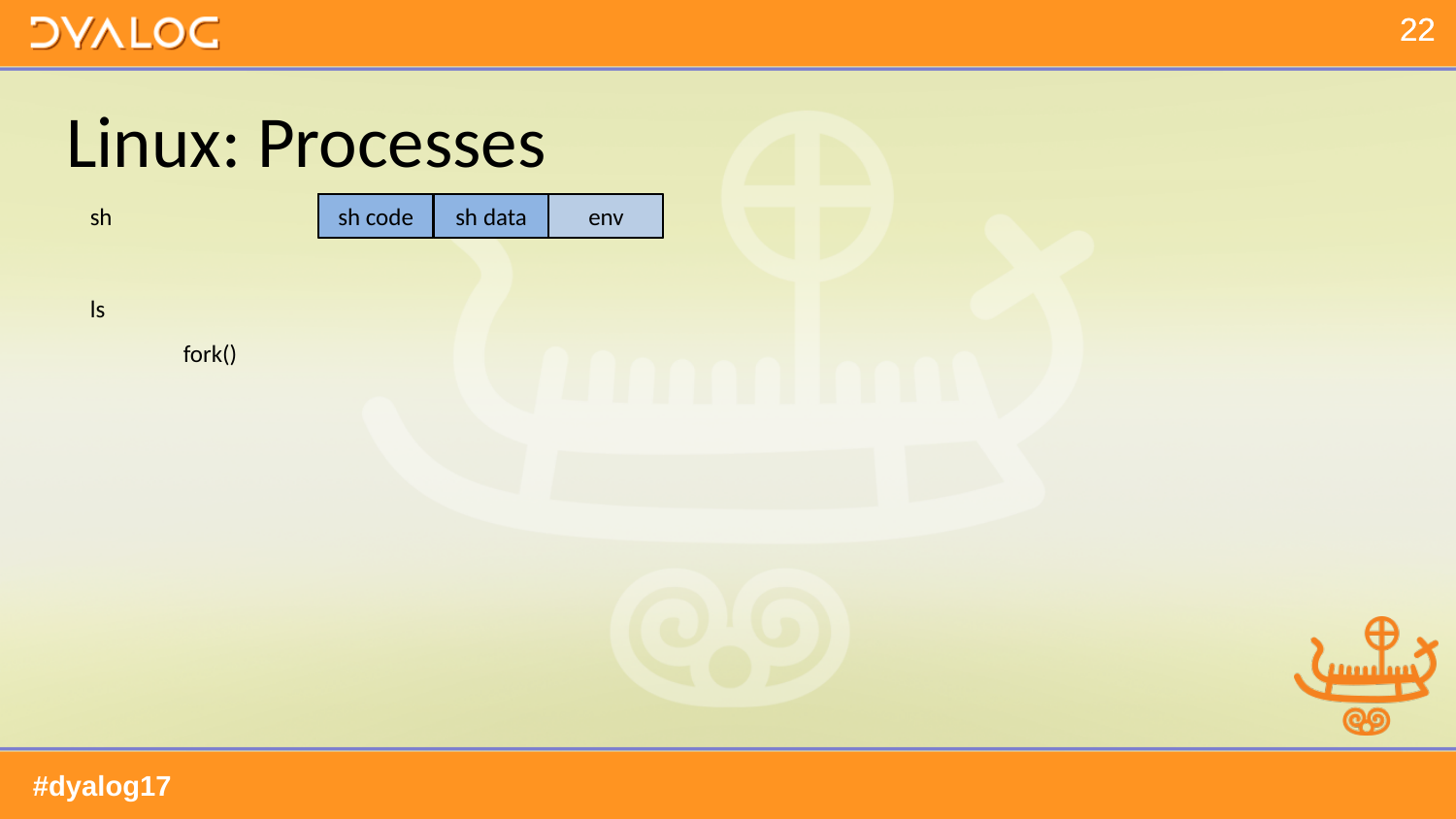

# Linux: Processes

sh
sh code
sh data
env
sh code
sh data
env
ls
fork()